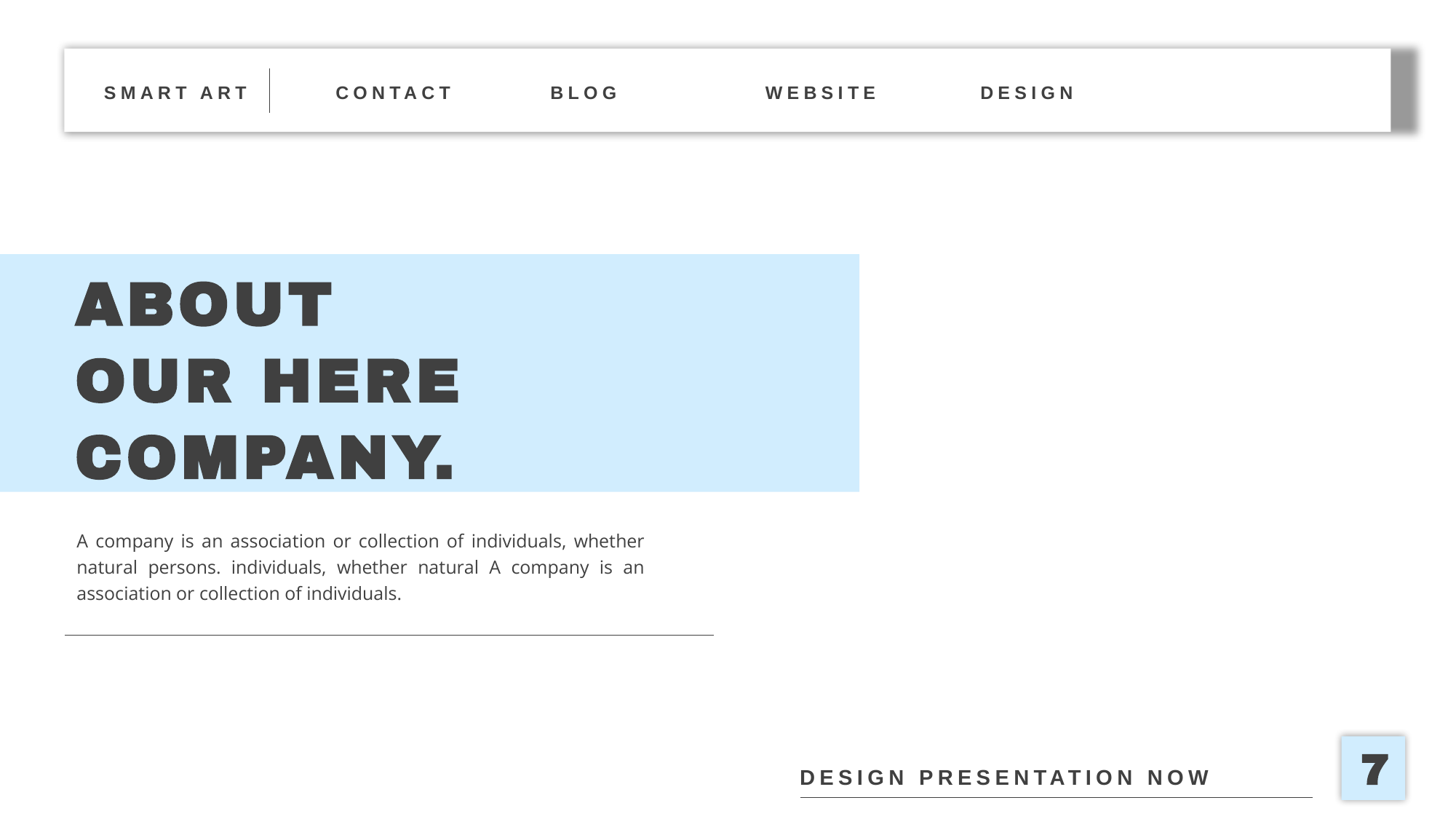

SMART ART
CONTACT
BLOG
WEBSITE
DESIGN
COMPANY.
ABOUT
OUR HERE

A company is an association or collection of individuals, whether natural persons. individuals, whether natural A company is an association or collection of individuals.

7
DESIGN PRESENTATION NOW